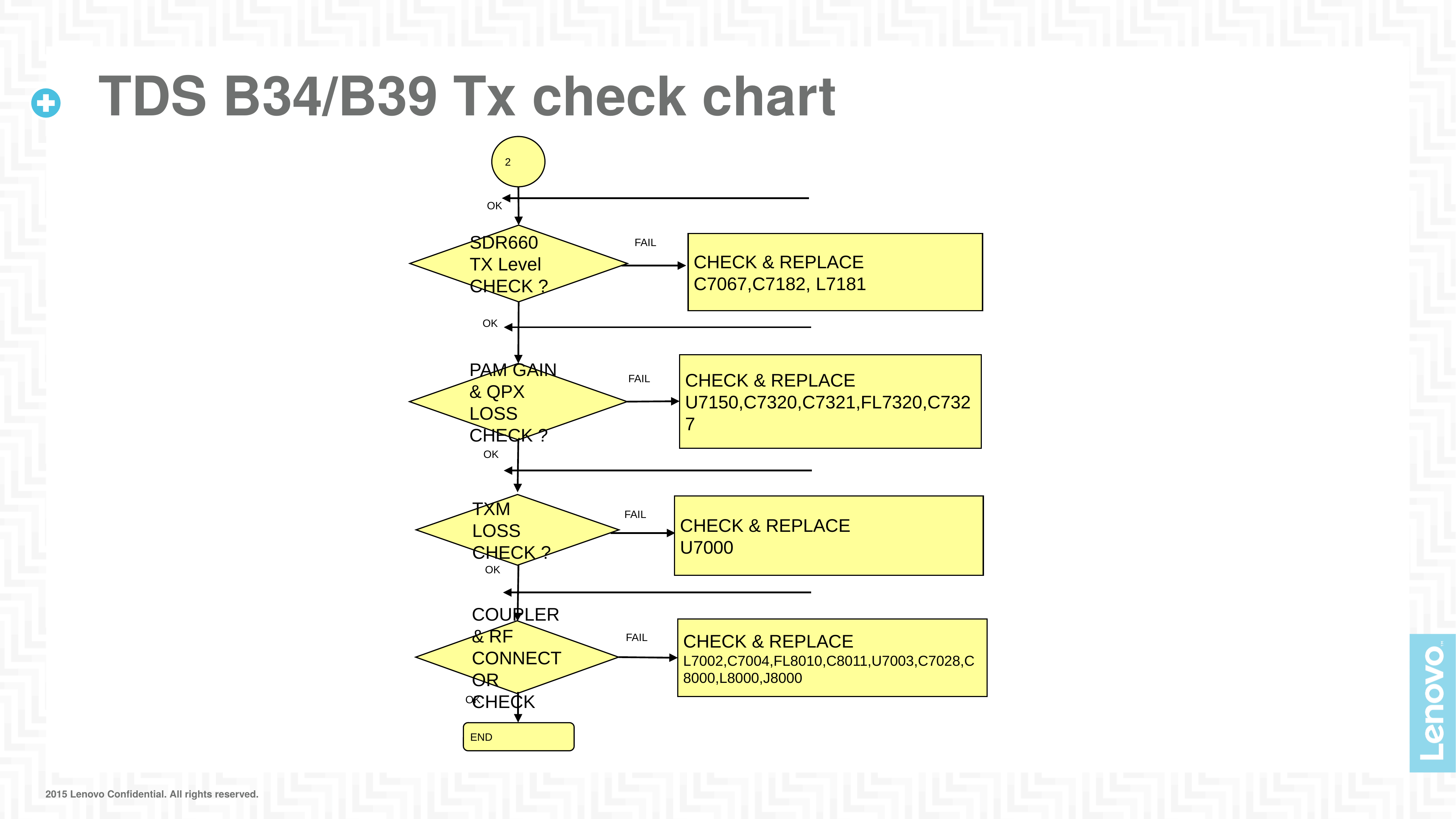

# TDS B34/B39 Tx check chart
2
OK
SDR660
TX Level
CHECK ?
FAIL
CHECK & REPLACE
C7067,C7182, L7181
OK
CHECK & REPLACE
U7150,C7320,C7321,FL7320,C7327
PAM GAIN & QPX LOSS
CHECK ?
FAIL
OK
TXM LOSS
CHECK ?
CHECK & REPLACE
U7000
FAIL
OK
CHECK & REPLACE
L7002,C7004,FL8010,C8011,U7003,C7028,C8000,L8000,J8000
COUPLER & RF CONNECTOR
CHECK
FAIL
OK
END